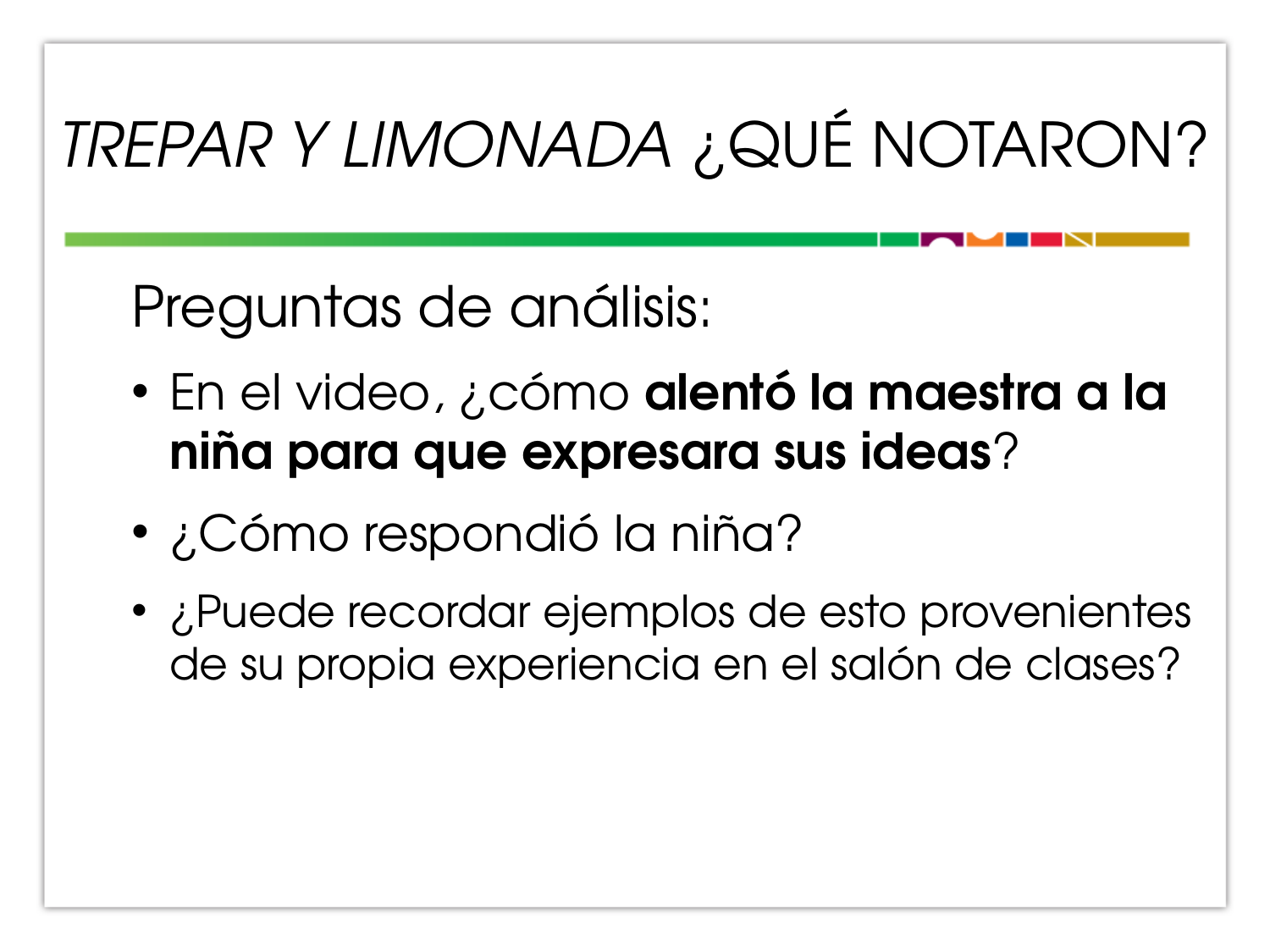

# TREPAR Y LIMONADA ¿QUÉ NOTARON?
Preguntas de análisis:
En el video, ¿cómo alentó la maestra a la niña para que expresara sus ideas?
¿Cómo respondió la niña?
¿Puede recordar ejemplos de esto provenientes de su propia experiencia en el salón de clases?